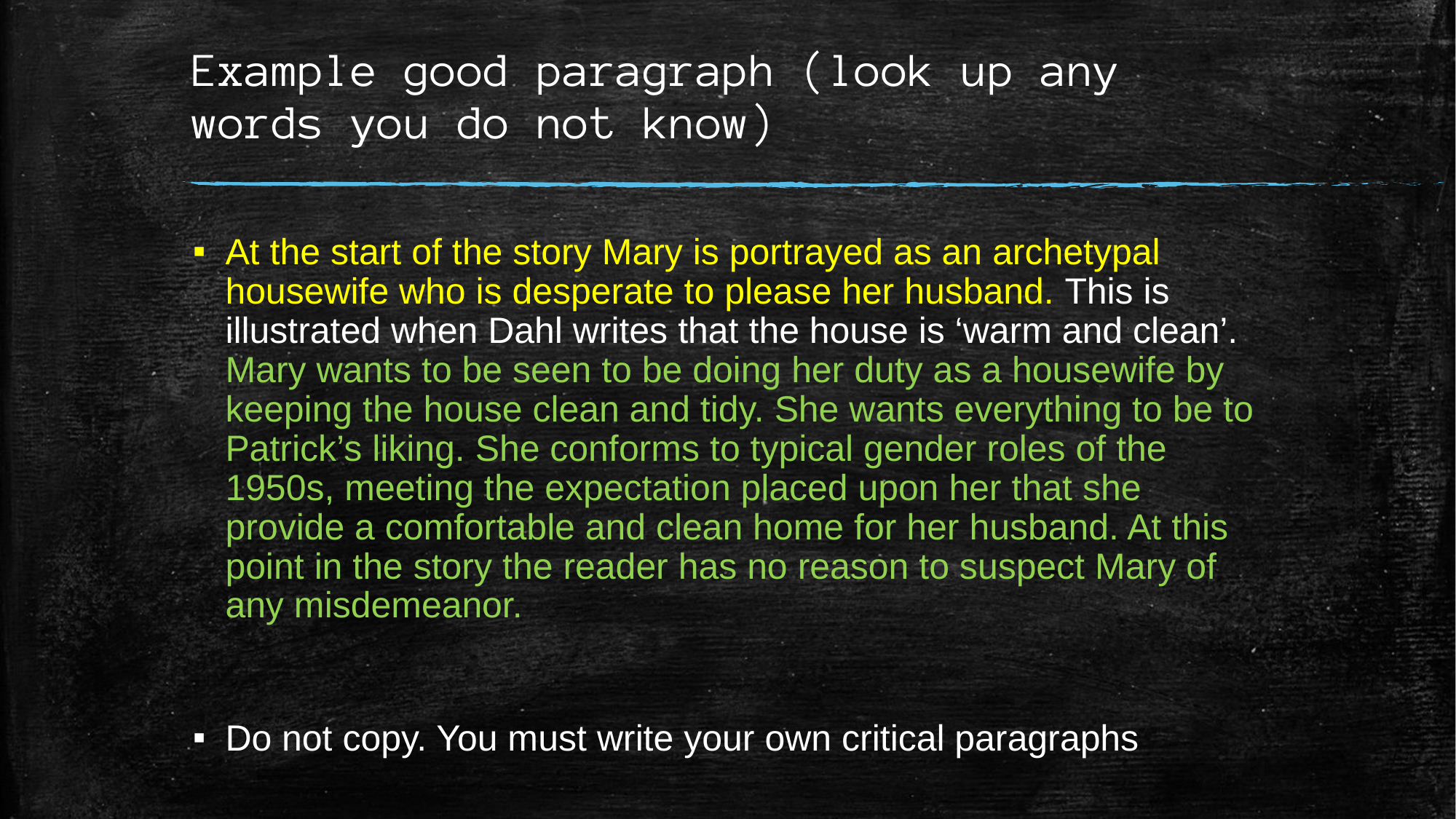

# Example good paragraph (look up any words you do not know)
At the start of the story Mary is portrayed as an archetypal housewife who is desperate to please her husband. This is illustrated when Dahl writes that the house is ‘warm and clean’. Mary wants to be seen to be doing her duty as a housewife by keeping the house clean and tidy. She wants everything to be to Patrick’s liking. She conforms to typical gender roles of the 1950s, meeting the expectation placed upon her that she provide a comfortable and clean home for her husband. At this point in the story the reader has no reason to suspect Mary of any misdemeanor.

Do not copy. You must write your own critical paragraphs